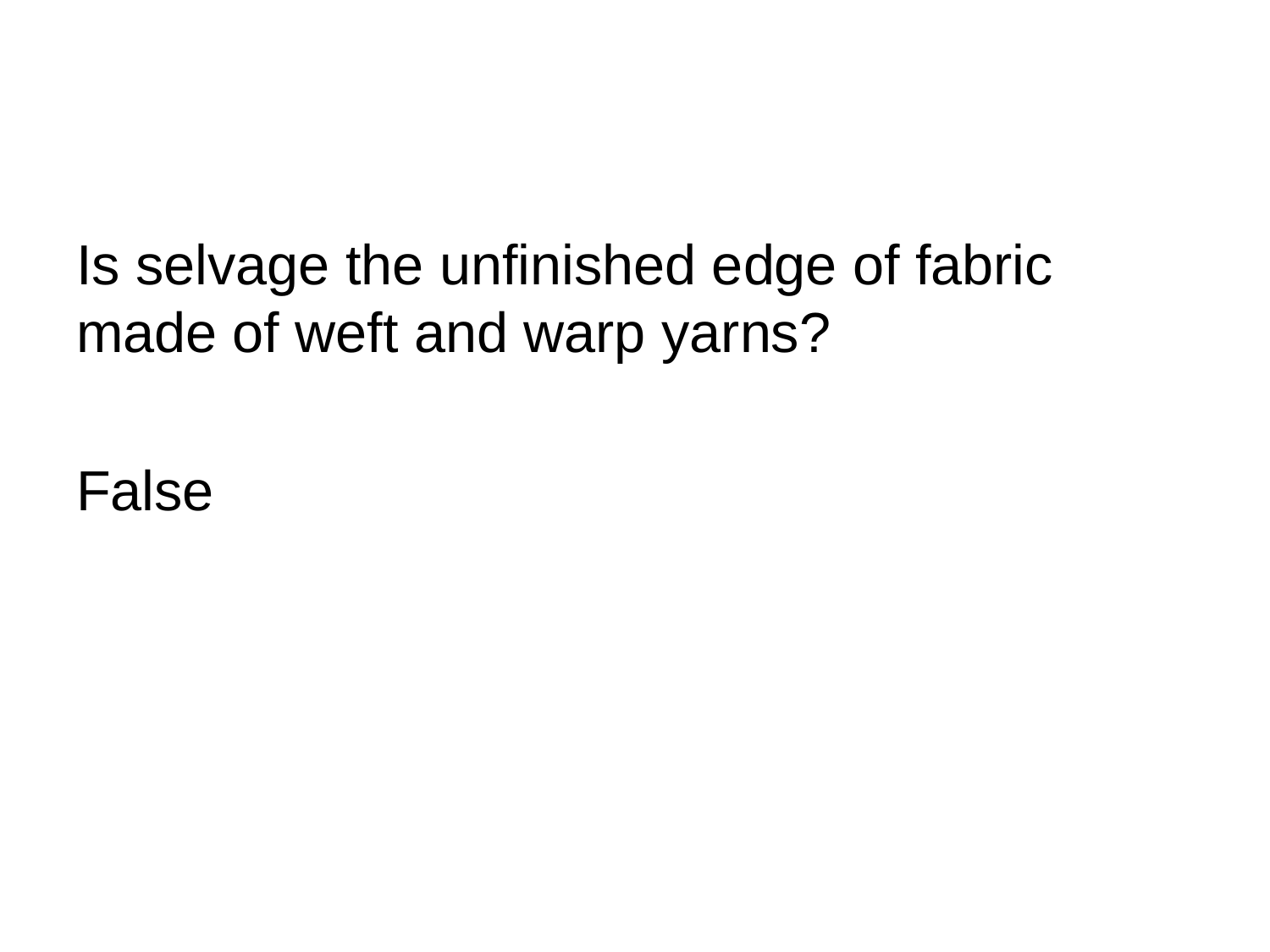

Is selvage the unfinished edge of fabric made of weft and warp yarns?

False